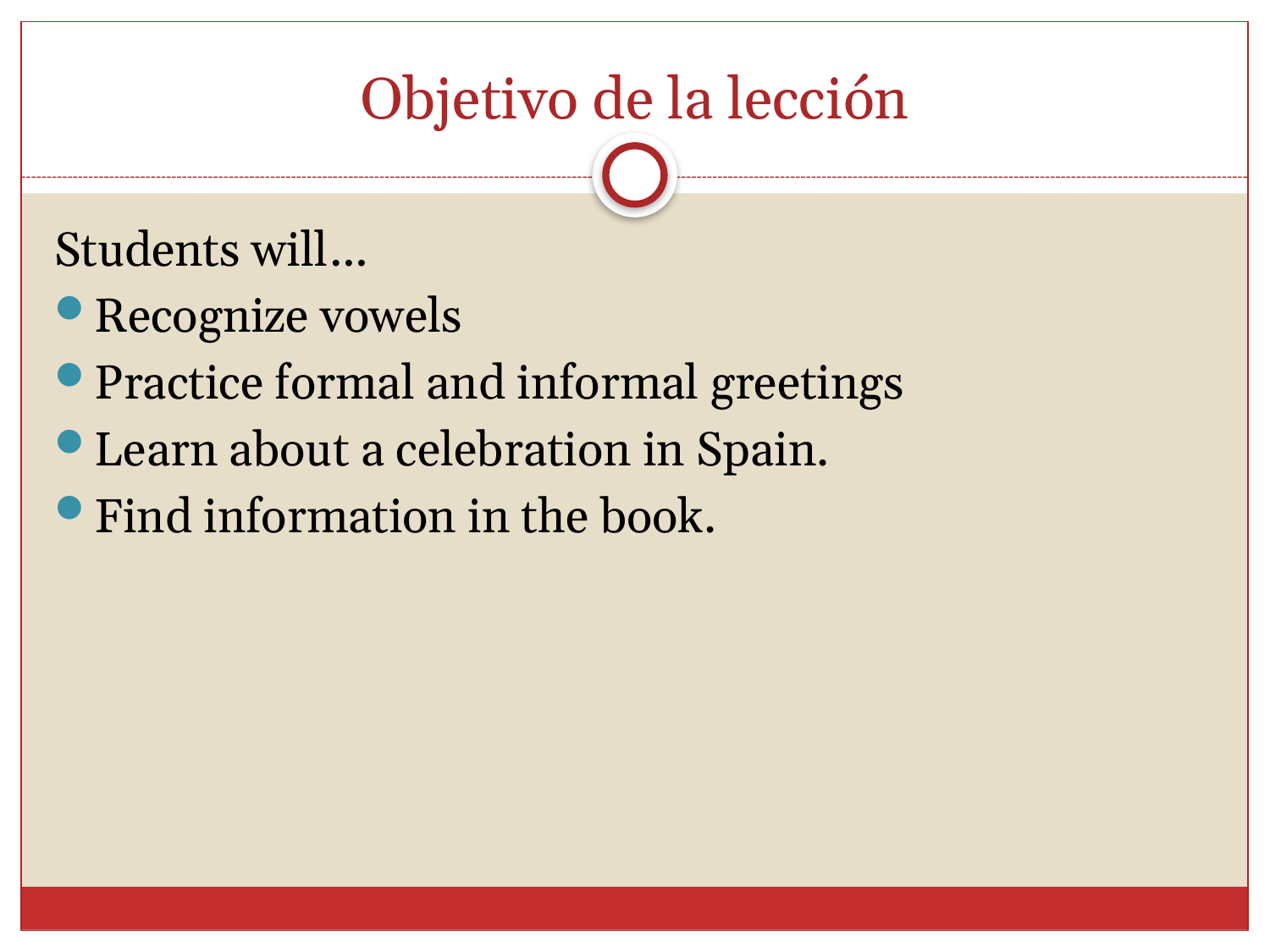

# Objetivo de la lección
Students will…
Recognize vowels
Practice formal and informal greetings
Learn about a celebration in Spain.
Find information in the book.